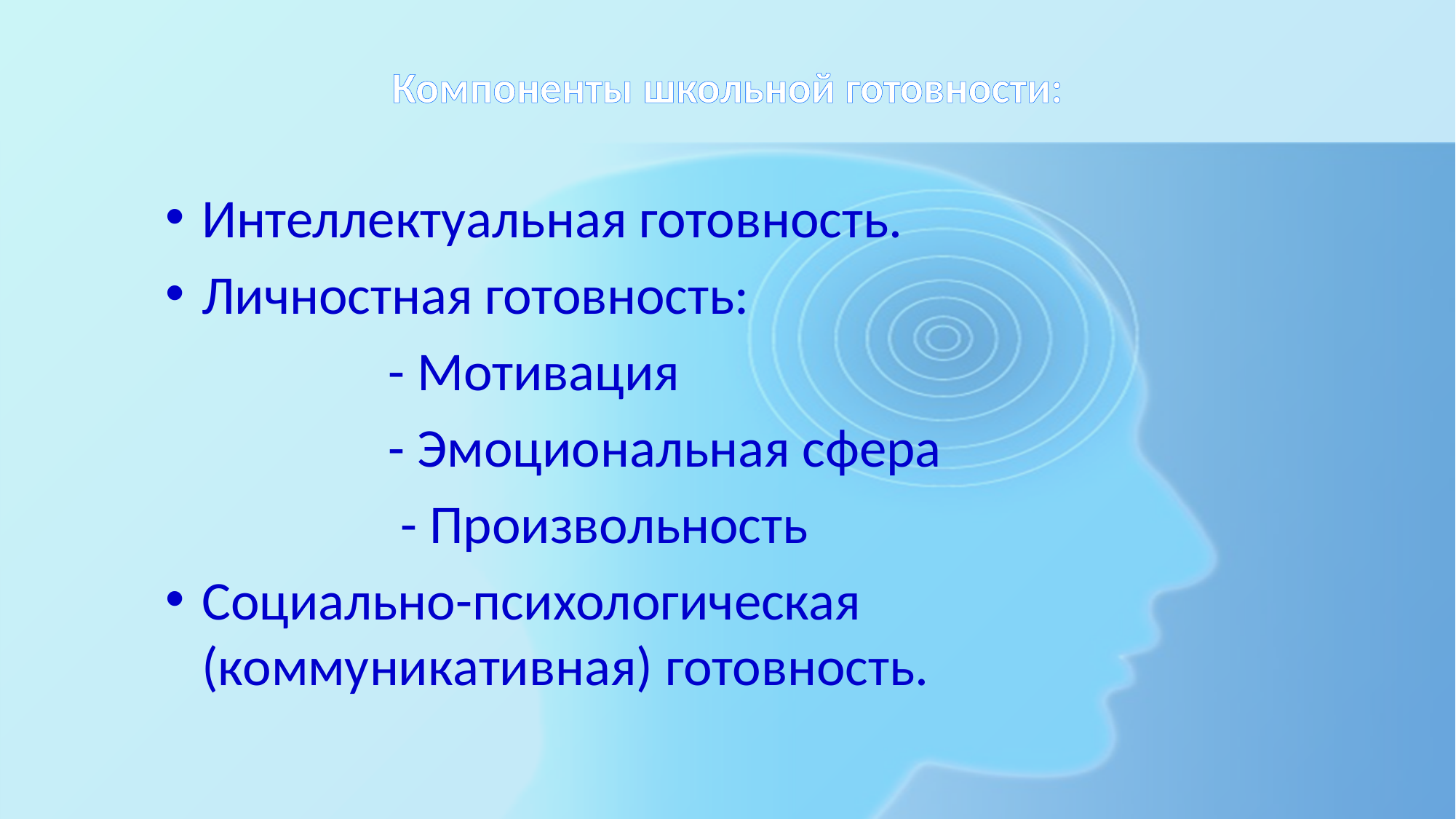

# Компоненты школьной готовности:
Интеллектуальная готовность.
Личностная готовность:
                  - Мотивация
                  - Эмоциональная сфера
                   - Произвольность
Социально-психологическая (коммуникативная) готовность.